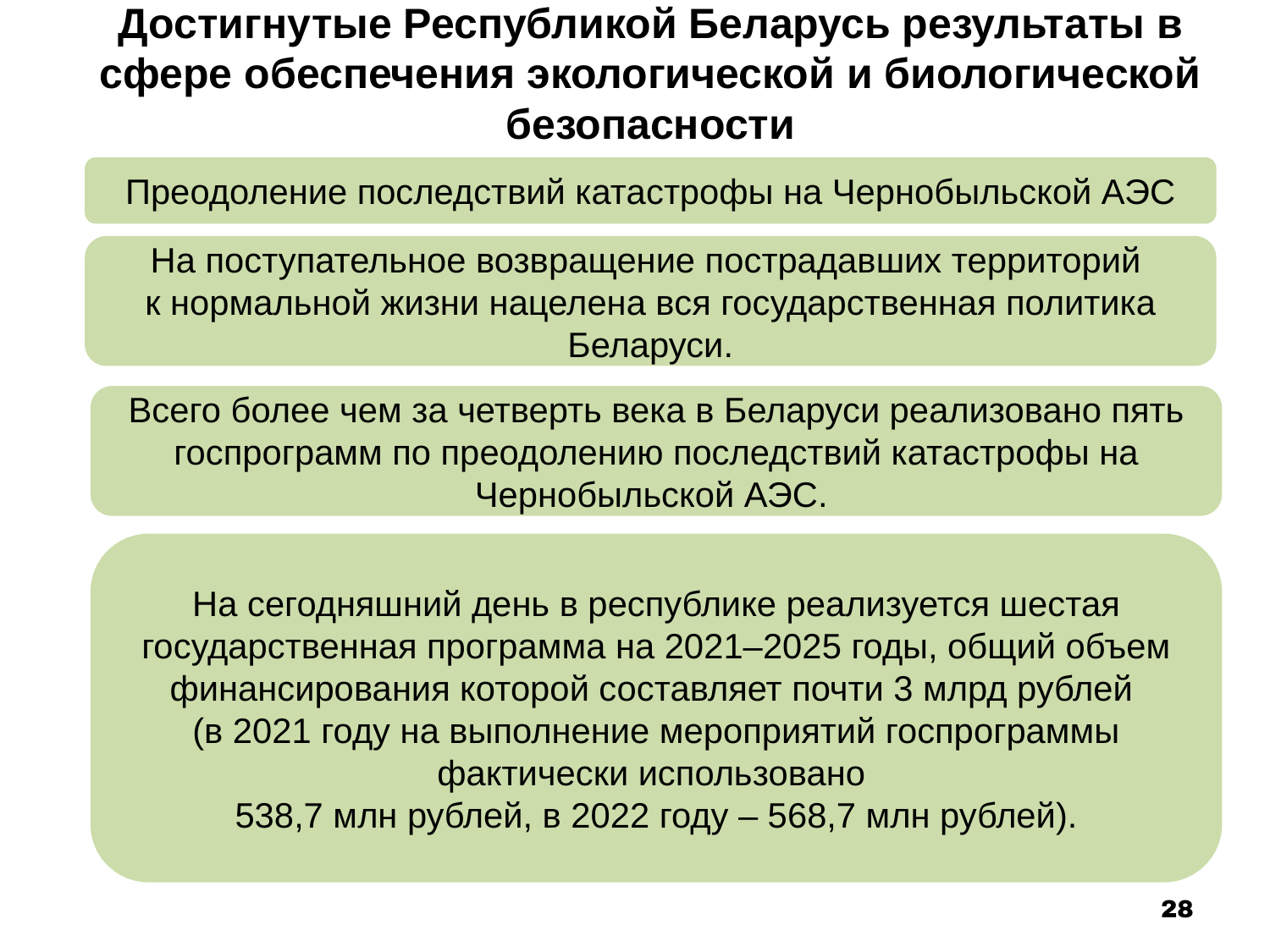

Достигнутые Республикой Беларусь результаты в сфере обеспечения экологической и биологической безопасности
Преодоление последствий катастрофы на Чернобыльской АЭС
На поступательное возвращение пострадавших территорий
к нормальной жизни нацелена вся государственная политика Беларуси.
Всего более чем за четверть века в Беларуси реализовано пять госпрограмм по преодолению последствий катастрофы на Чернобыльской АЭС.
На сегодняшний день в республике реализуется шестая государственная программа на 2021–2025 годы, общий объем финансирования которой составляет почти 3 млрд рублей
(в 2021 году на выполнение мероприятий госпрограммы фактически использовано
538,7 млн рублей, в 2022 году – 568,7 млн рублей).
28